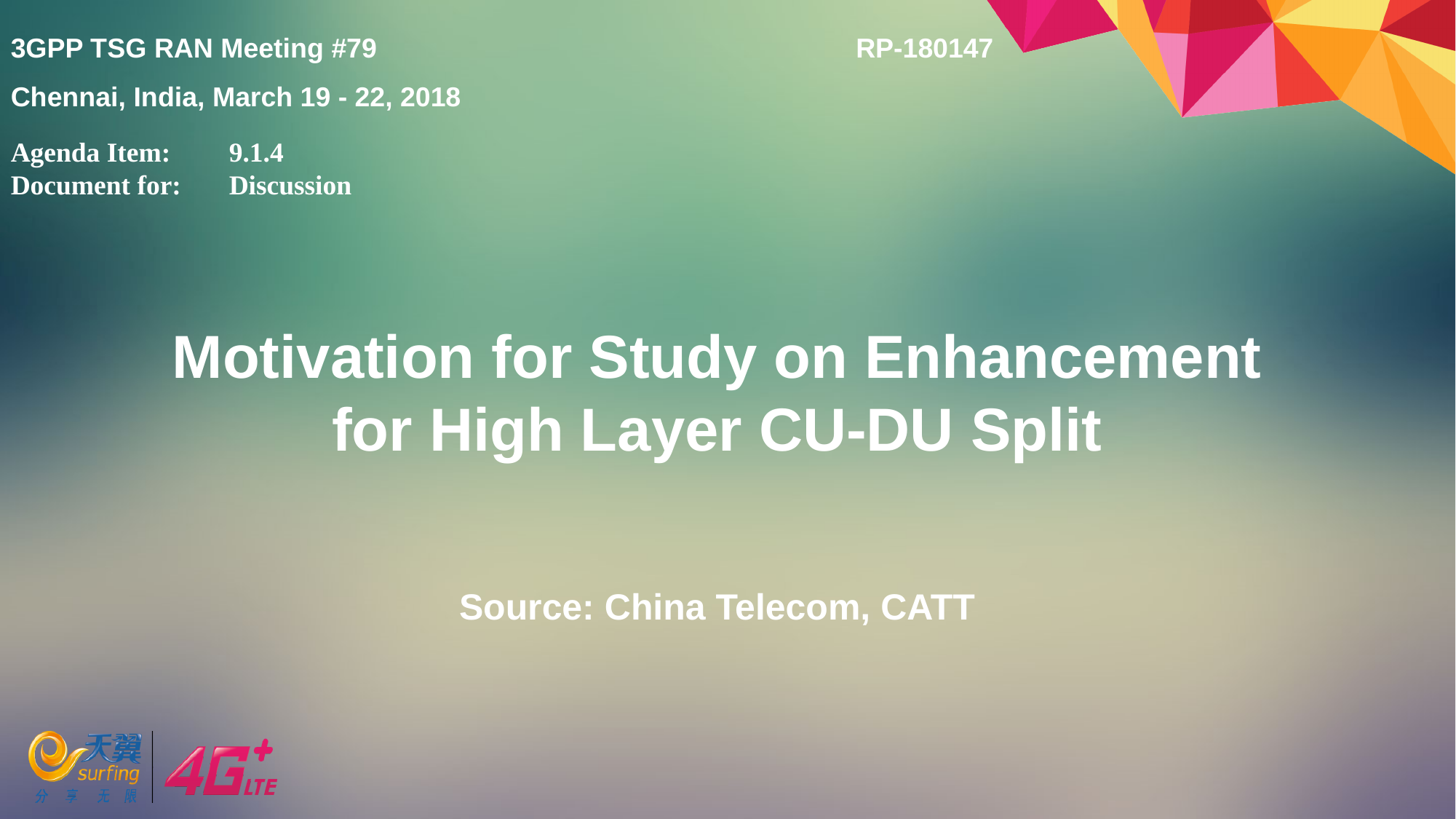

3GPP TSG RAN Meeting #79			                         RP-180147
Chennai, India, March 19 - 22, 2018
Agenda Item:	9.1.4
Document for:	Discussion
Motivation for Study on Enhancement for High Layer CU-DU Split
Source: China Telecom, CATT